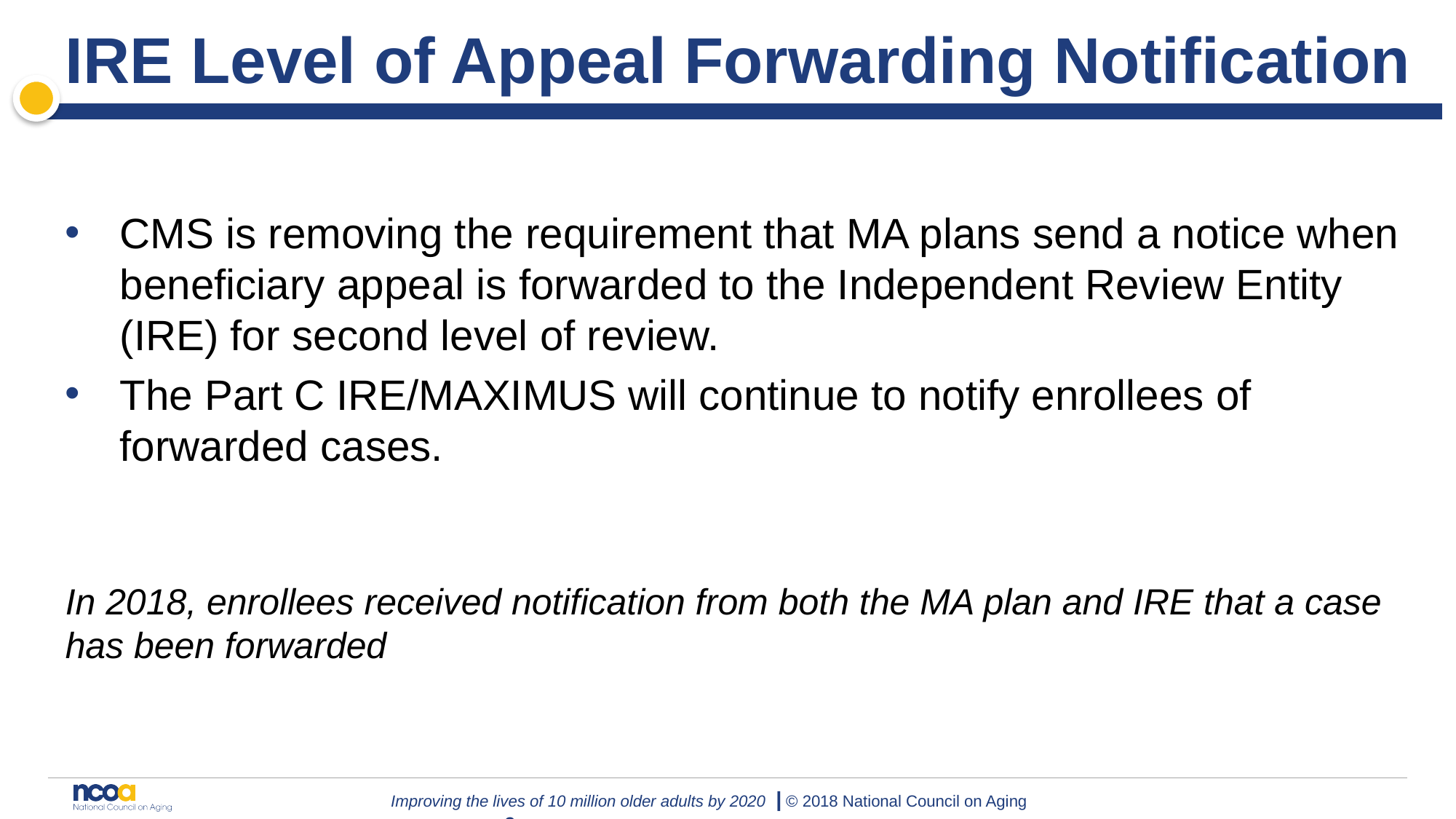

# IRE Level of Appeal Forwarding Notification

CMS is removing the requirement that MA plans send a notice when beneficiary appeal is forwarded to the Independent Review Entity (IRE) for second level of review.
The Part C IRE/MAXIMUS will continue to notify enrollees of forwarded cases.

In 2018, enrollees received notification from both the MA plan and IRE that a case has been forwarded